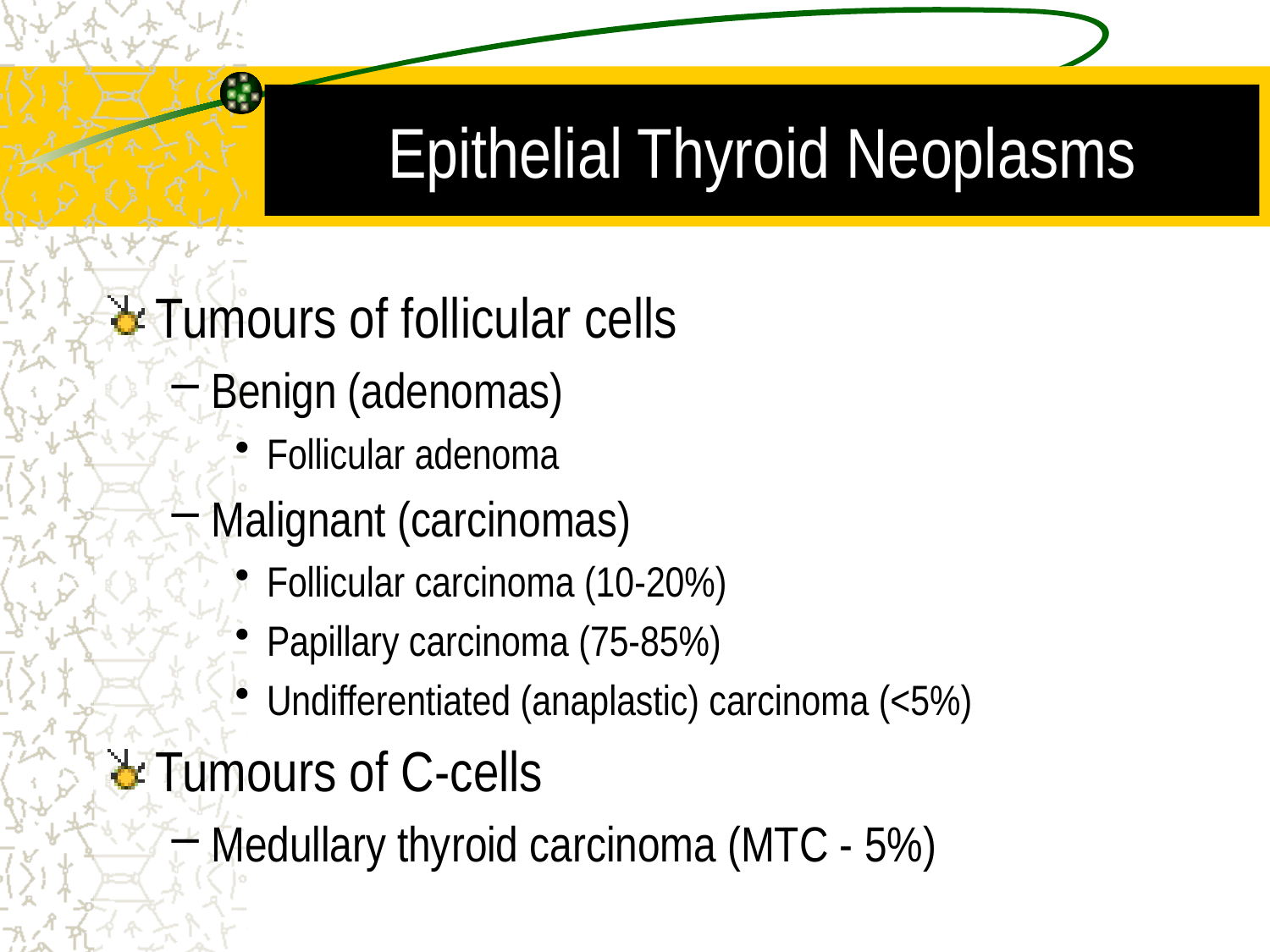

# Epithelial Thyroid Neoplasms
Tumours of follicular cells
Benign (adenomas)
Follicular adenoma
Malignant (carcinomas)
Follicular carcinoma (10-20%)
Papillary carcinoma (75-85%)
Undifferentiated (anaplastic) carcinoma (<5%)
Tumours of C-cells
Medullary thyroid carcinoma (MTC - 5%)